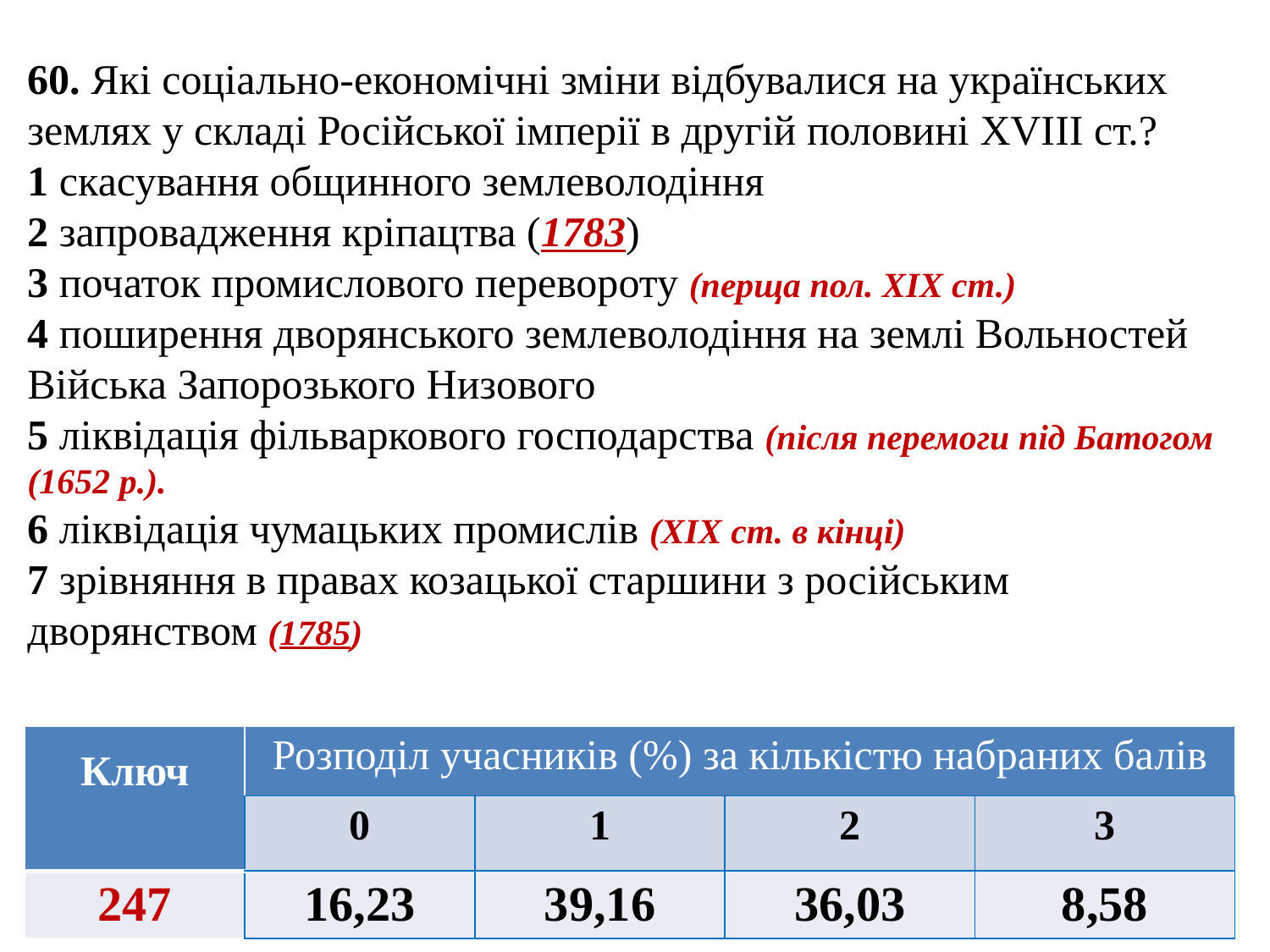

60. Які соціально-економічні зміни відбувалися на українських землях у складі Російської імперії в другій половині XVIII ст.?
1 скасування общинного землеволодіння
2 запровадження кріпацтва (1783)
3 початок промислового перевороту (перща пол. ХІХ ст.)
4 поширення дворянського землеволодіння на землі Вольностей Війська Запорозького Низового
5 ліквідація фільваркового господарства (після перемоги під Батогом (1652 р.).
6 ліквідація чумацьких промислів (ХІХ ст. в кінці)
7 зрівняння в правах козацької старшини з російським дворянством (1785)
| Ключ | Розподіл учасників (%) за кількістю набраних балів |  |  |  |
| --- | --- | --- | --- | --- |
|  | 0 | 1 | 2 | 3 |
| 247 | 16,23 | 39,16 | 36,03 | 8,58 |